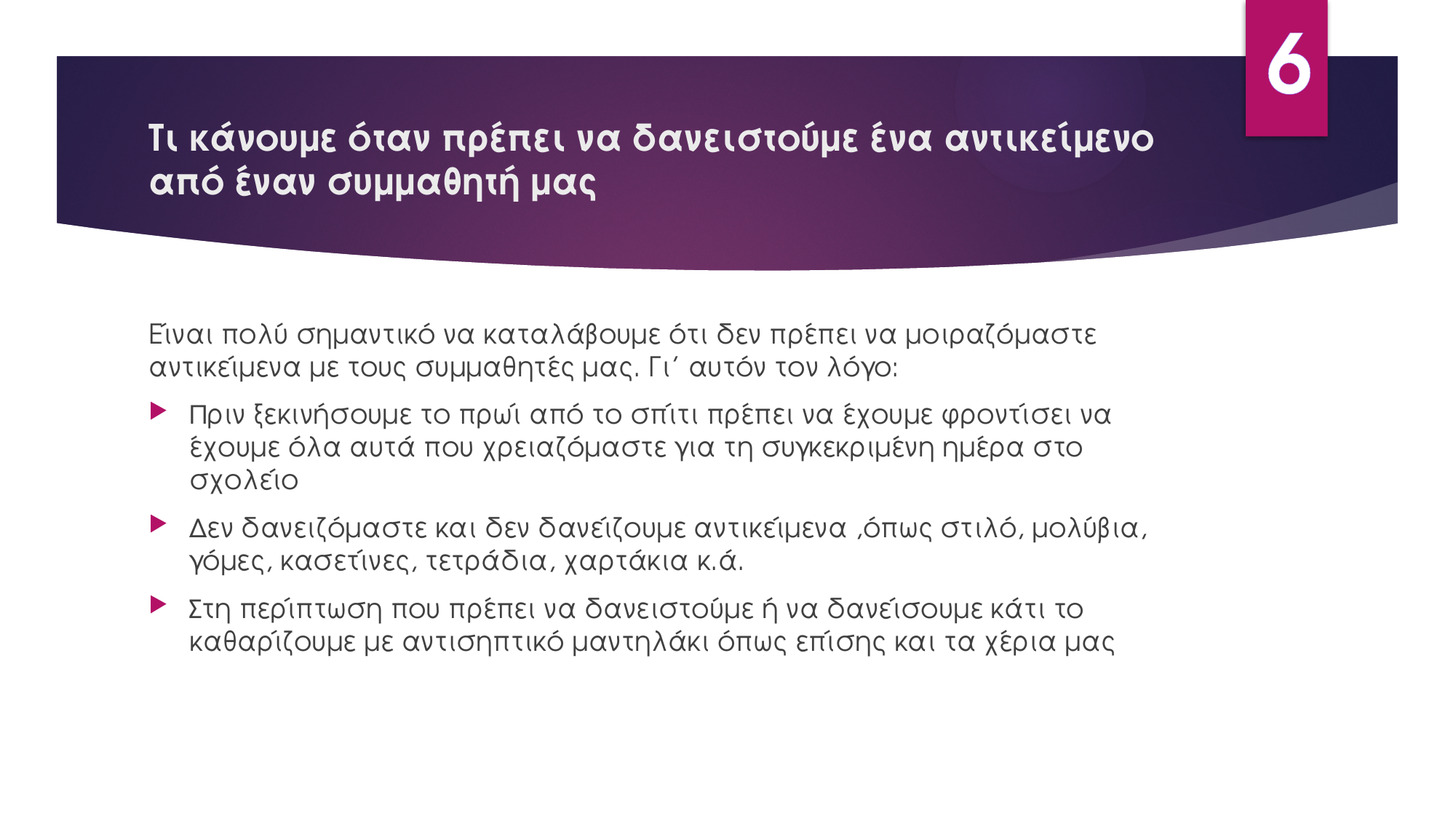

6
# Τι κάνουμε όταν πρέπει να δανειστούμε ένα αντικείμενο από έναν συμμαθητή μας
Είναι πολύ σημαντικό να καταλάβουμε ότι δεν πρέπει να μοιραζόμαστε αντικείμενα με τους συμμαθητές μας. Γι’ αυτόν τον λόγο:
Πριν ξεκινήσουμε το πρωί από το σπίτι πρέπει να έχουμε φροντίσει να έχουμε όλα αυτά που χρειαζόμαστε για τη συγκεκριμένη ημέρα στο σχολείο
Δεν δανειζόμαστε και δεν δανείζουμε αντικείμενα ,όπως στιλό, μολύβια, γόμες, κασετίνες, τετράδια, χαρτάκια κ.ά.
Στη περίπτωση που πρέπει να δανειστούμε ή να δανείσουμε κάτι το καθαρίζουμε με αντισηπτικό μαντηλάκι όπως επίσης και τα χέρια μας